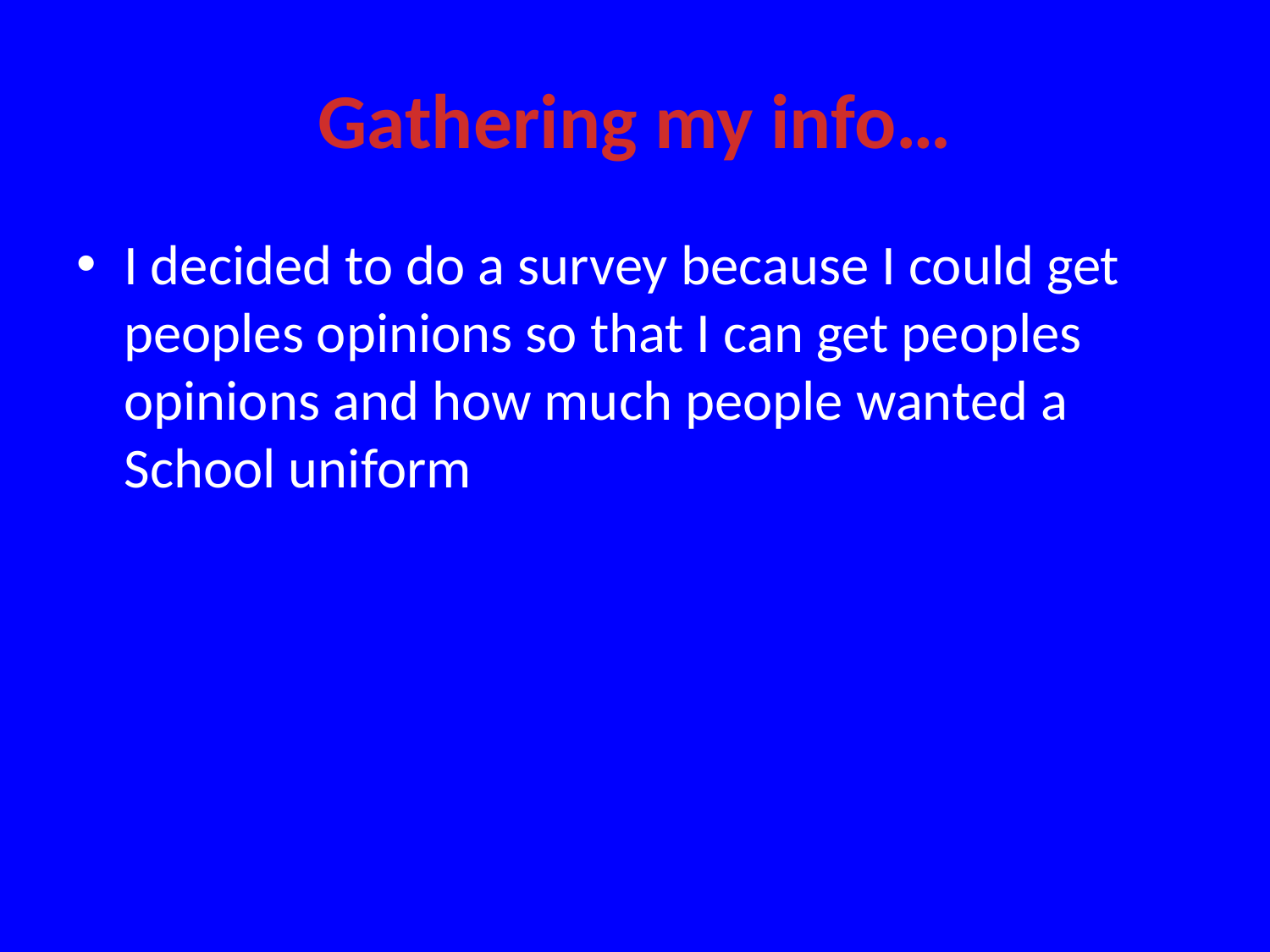

# Gathering my info…
I decided to do a survey because I could get peoples opinions so that I can get peoples opinions and how much people wanted a School uniform